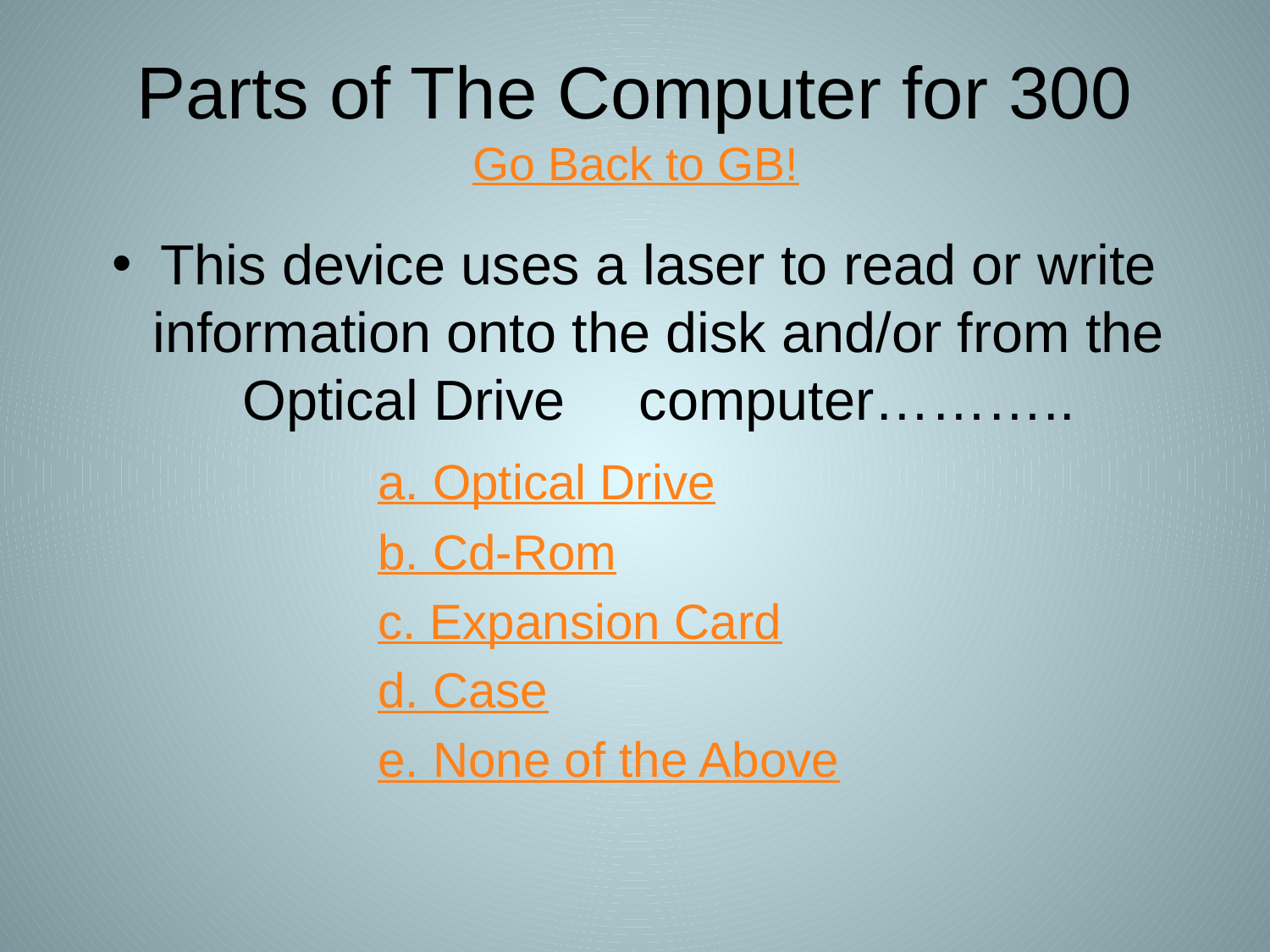

# Parts of The Computer for 300 Go Back to GB!
This device uses a laser to read or write information onto the disk and/or from the Optical Drive	 computer………..
			a. Optical Drive
 			b. Cd-Rom
			c. Expansion Card
			d. Case
			e. None of the Above